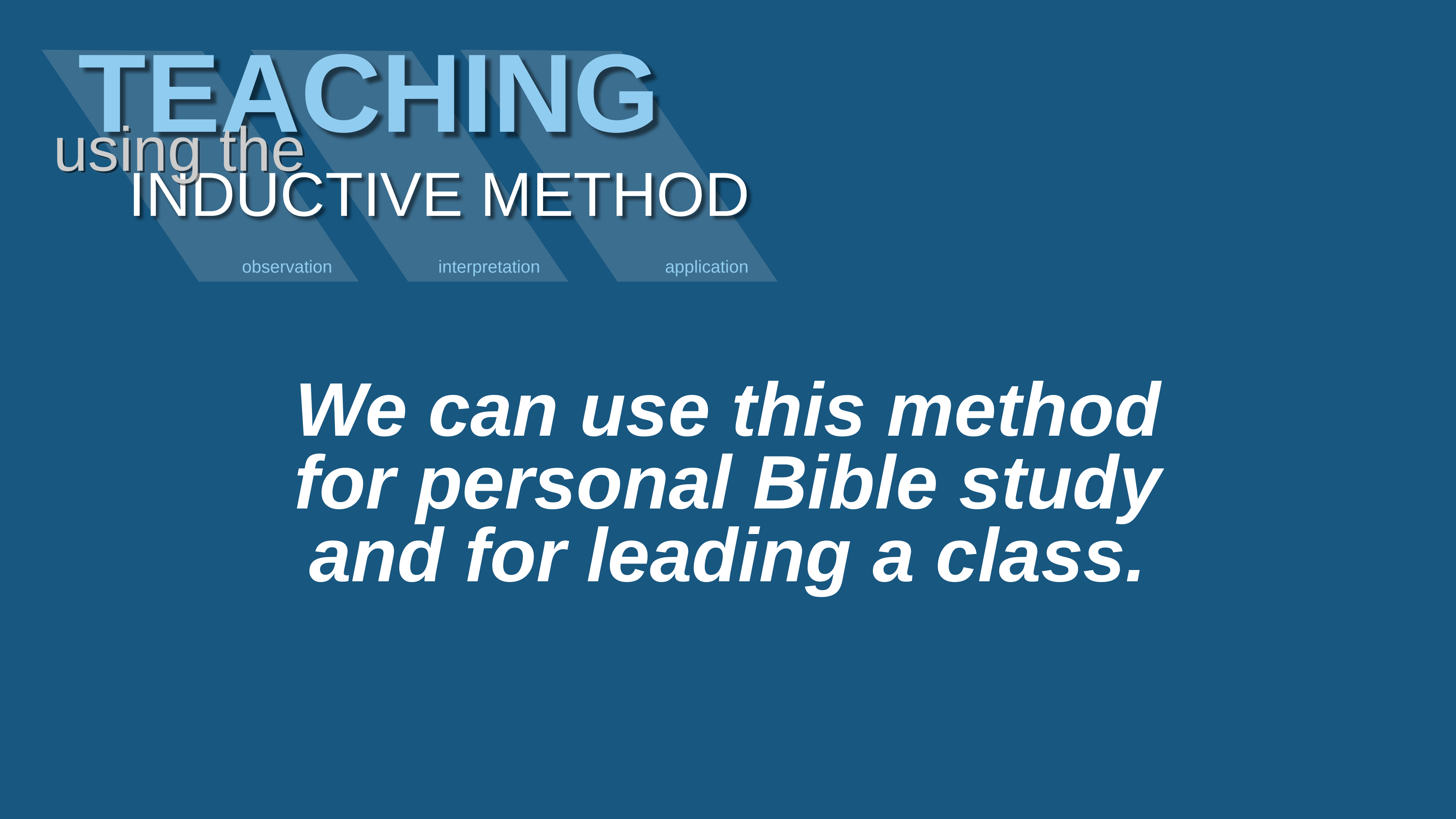

TEACHING

using the
INDUCTIVE METHOD
observation
interpretation
application
We can use this method for personal Bible study and for leading a class.